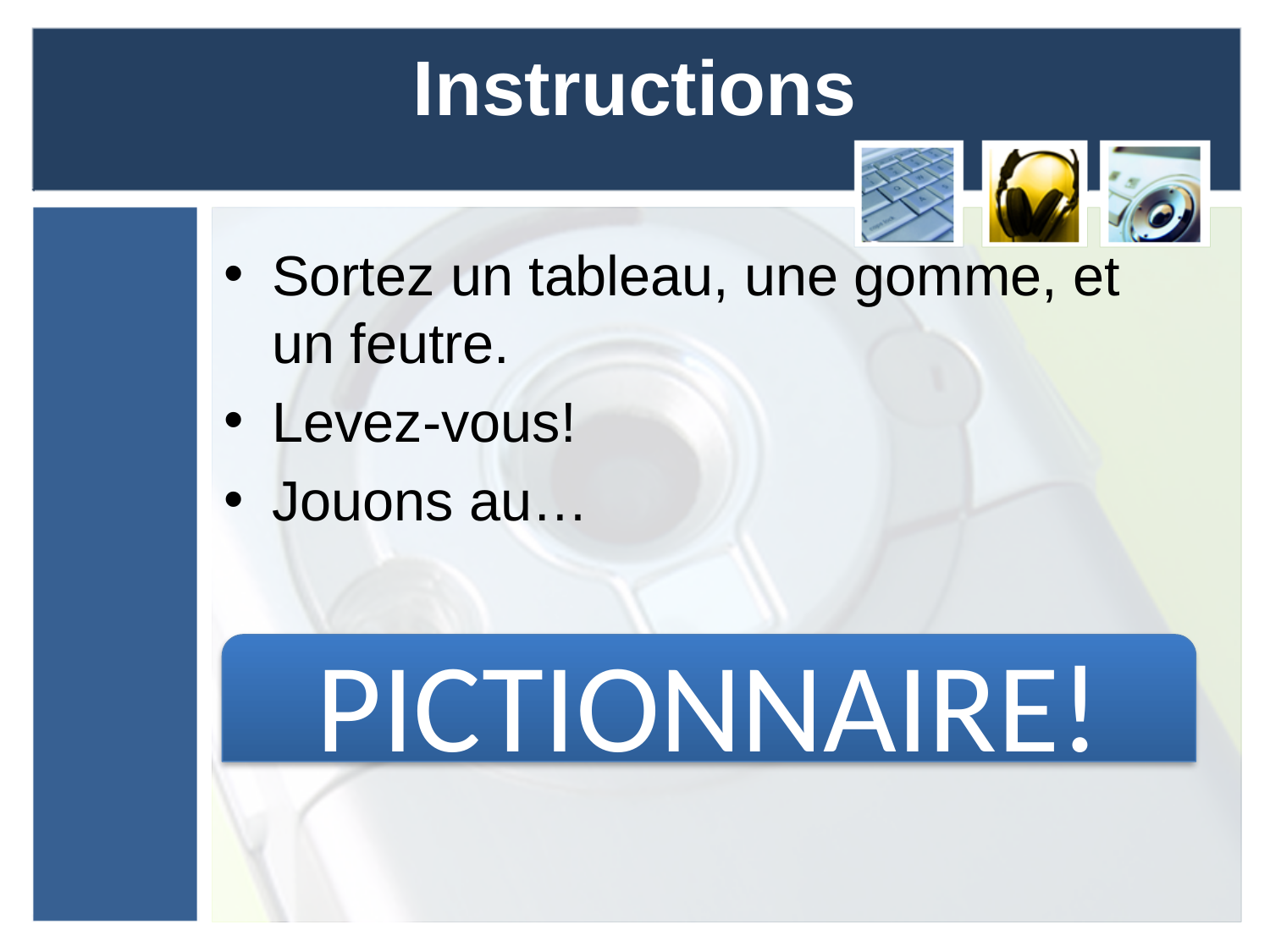

# Instructions
Sortez un tableau, une gomme, et un feutre.
Levez-vous!
Jouons au…
PICTIONNAIRE!